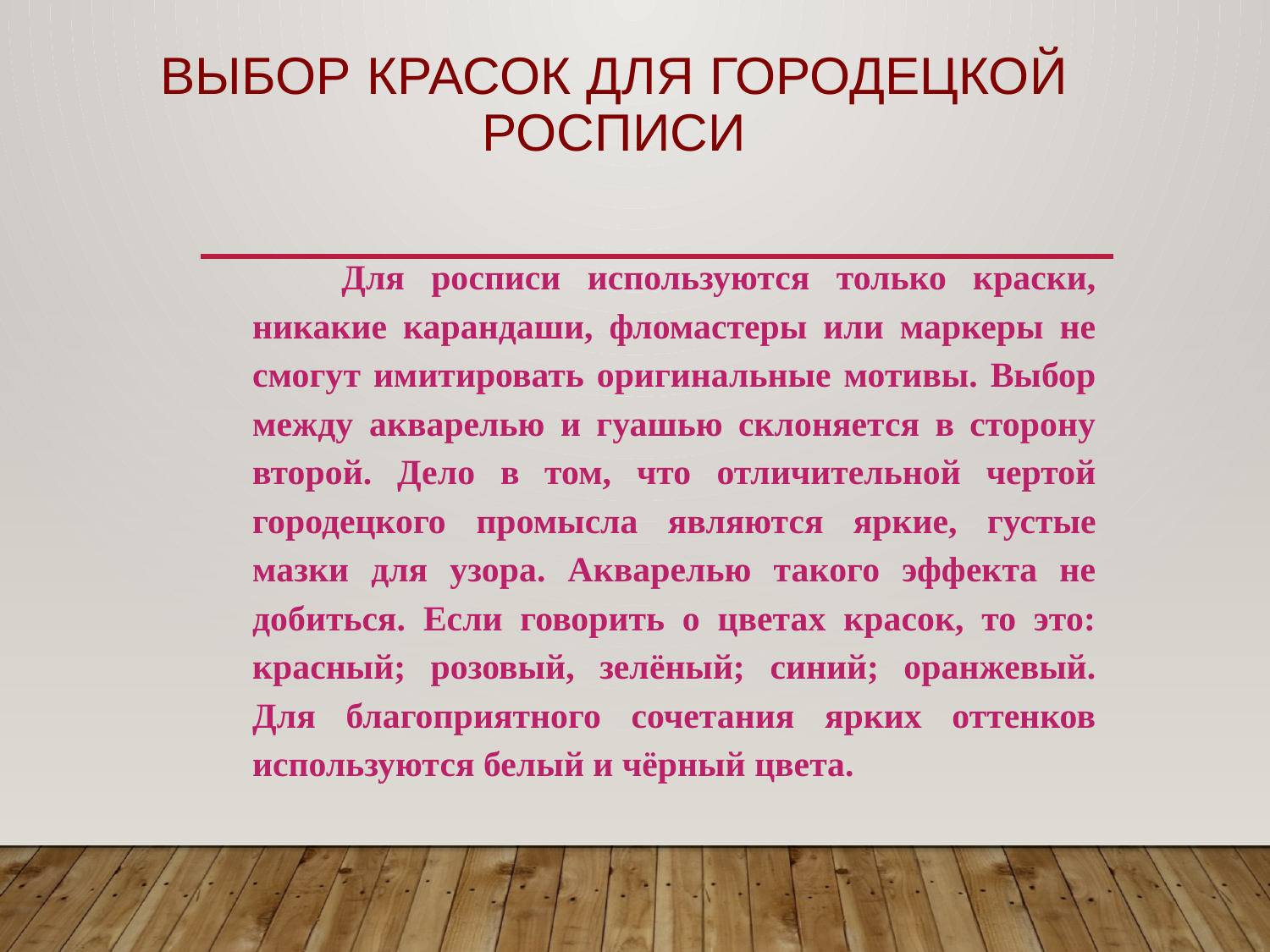

# Выбор красок для городецкой росписи
 Для росписи используются только краски, никакие карандаши, фломастеры или маркеры не смогут имитировать оригинальные мотивы. Выбор между акварелью и гуашью склоняется в сторону второй. Дело в том, что отличительной чертой городецкого промысла являются яркие, густые мазки для узора. Акварелью такого эффекта не добиться. Если говорить о цветах красок, то это: красный; розовый, зелёный; синий; оранжевый. Для благоприятного сочетания ярких оттенков используются белый и чёрный цвета.